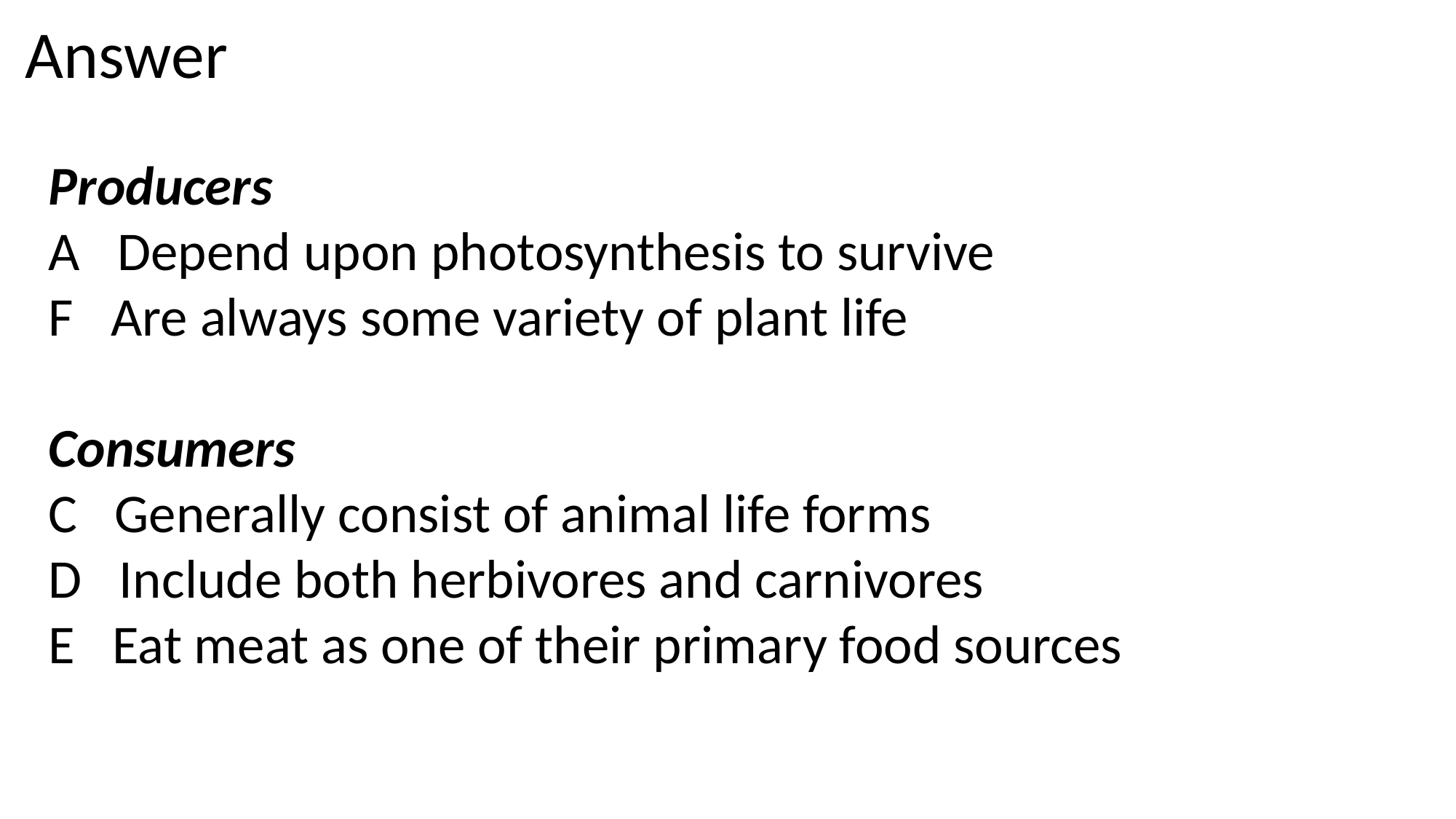

# Answer

Producers										     A   Depend upon photosynthesis to survive
F   Are always some variety of plant life

Consumers
C   Generally consist of animal life forms
D   Include both herbivores and carnivores
E   Eat meat as one of their primary food sources